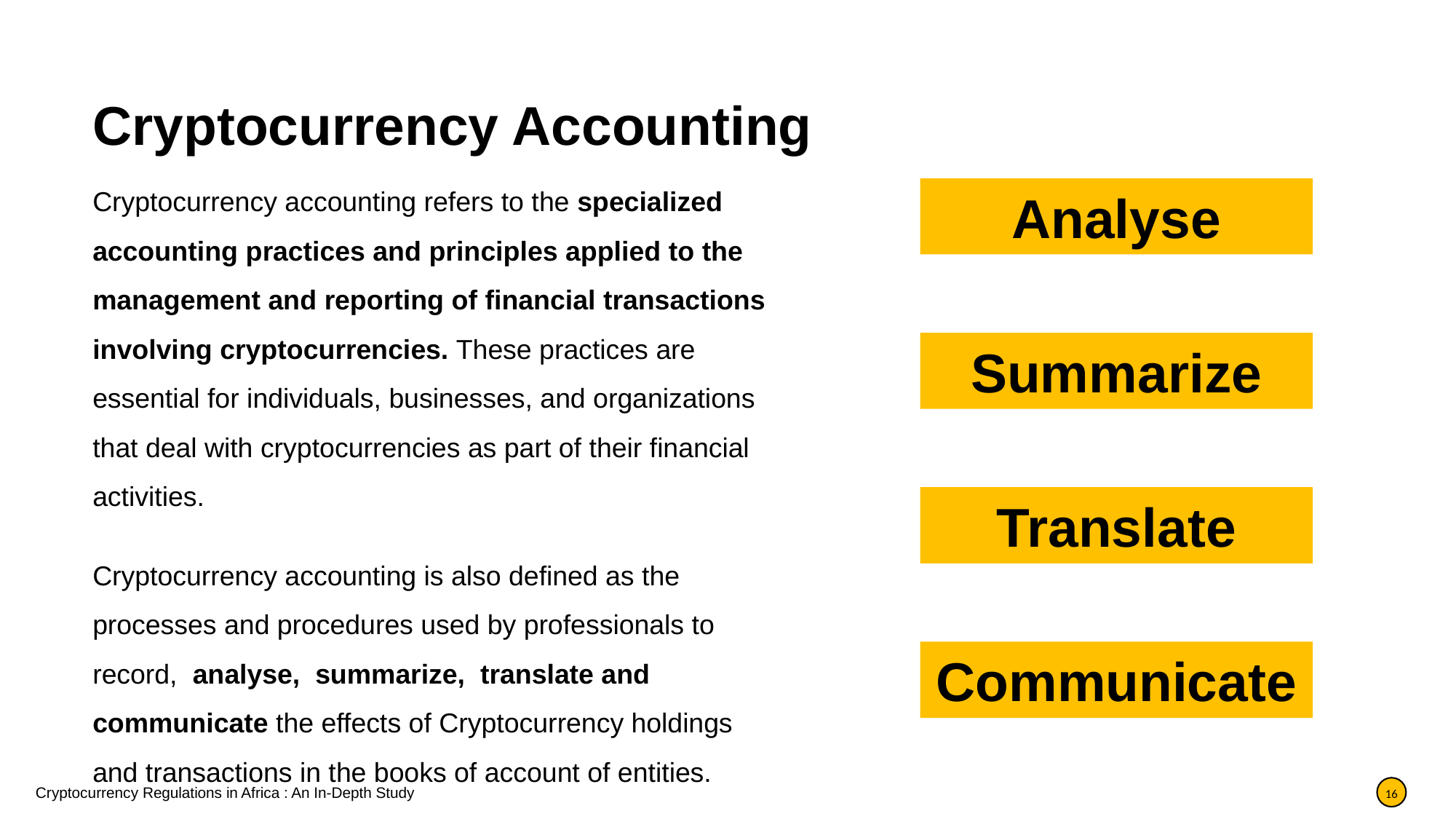

Cryptocurrency Accounting
Cryptocurrency accounting refers to the specialized accounting practices and principles applied to the management and reporting of financial transactions involving cryptocurrencies. These practices are essential for individuals, businesses, and organizations that deal with cryptocurrencies as part of their financial activities.

Cryptocurrency accounting is also defined as the processes and procedures used by professionals to record,  analyse,  summarize,  translate and  communicate the effects of Cryptocurrency holdings and transactions in the books of account of entities.
Analyse
Summarize
Translate
Communicate
Cryptocurrency Regulations in Africa : An In-Depth Study

16